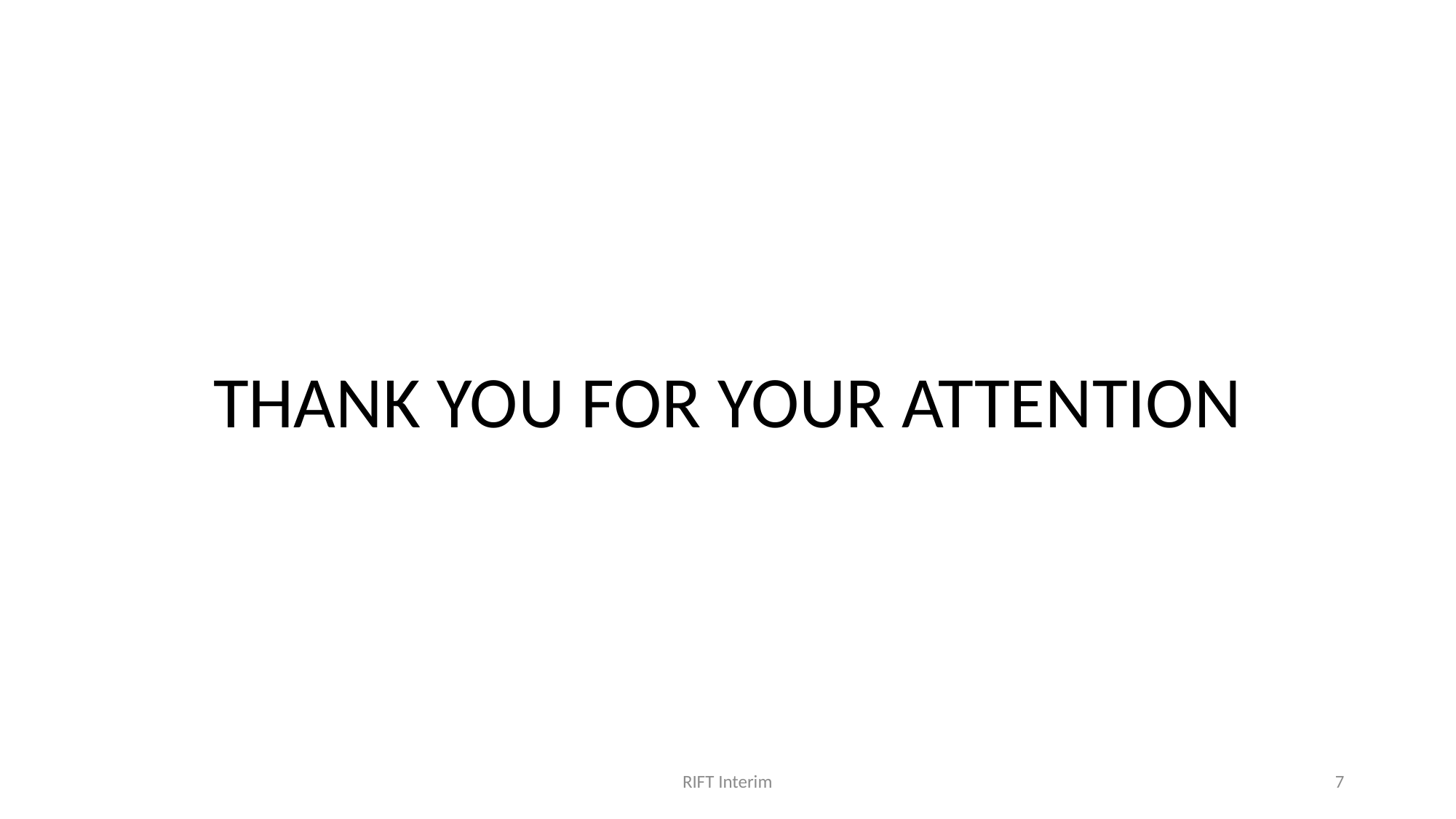

THANK YOU FOR YOUR ATTENTION
RIFT Interim
7